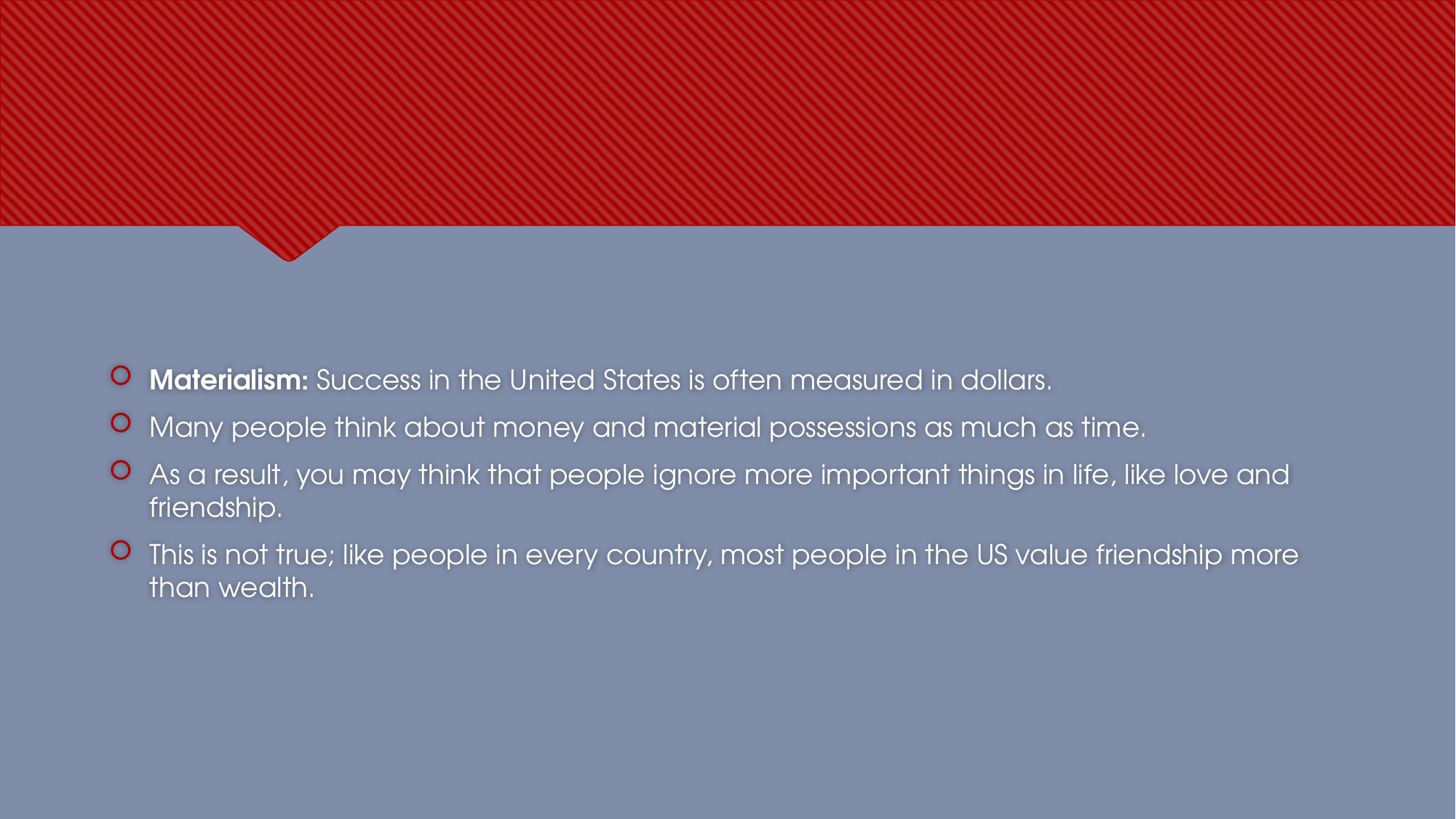

#

Materialism: Success in the United States is often measured in dollars.
Many people think about money and material possessions as much as time.
As a result, you may think that people ignore more important things in life, like love and friendship.
This is not true; like people in every country, most people in the US value friendship more than wealth.